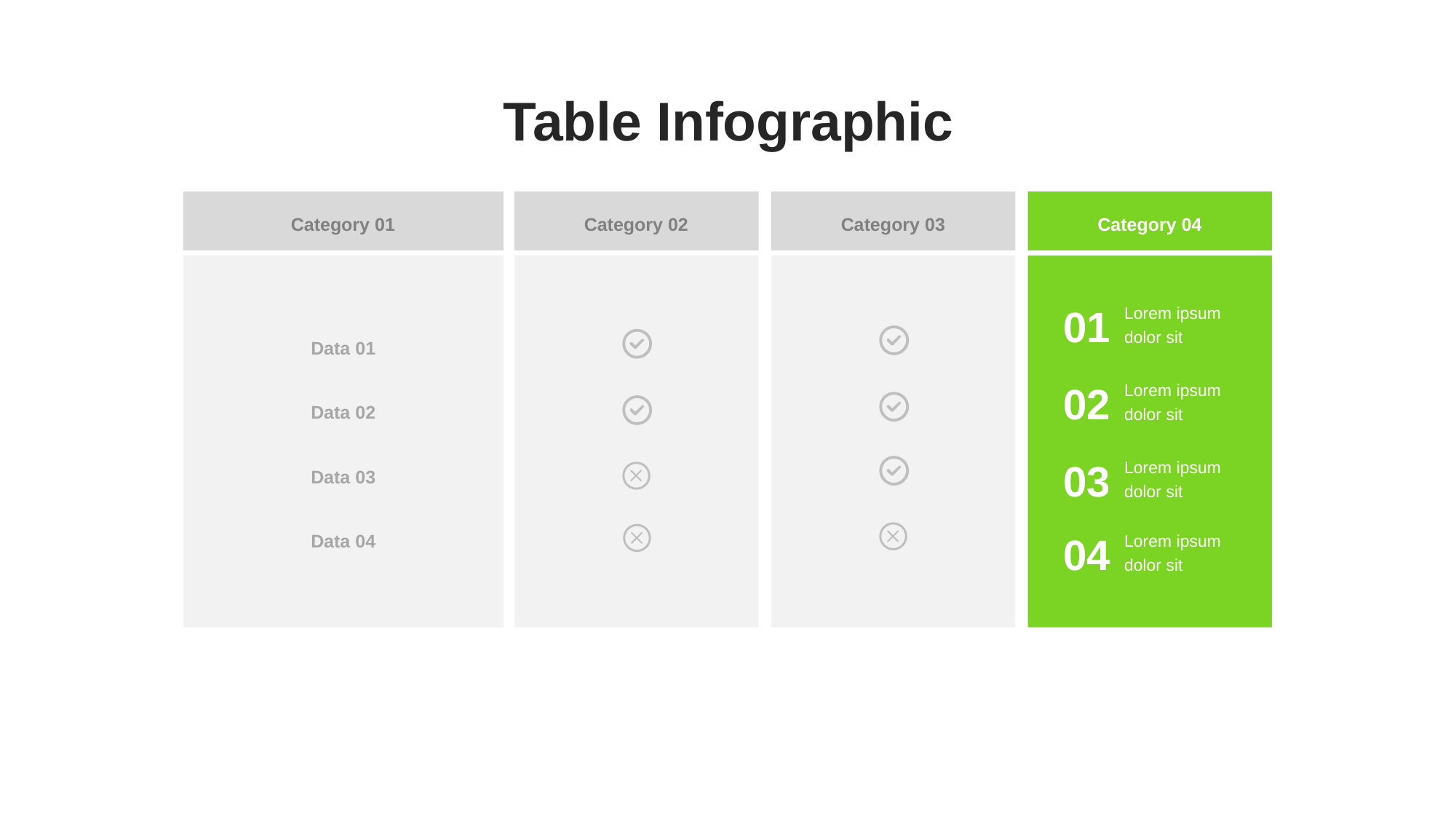

Table Infographic

Category 03
Category 02
Category 01
Category 04

Lorem ipsum dolor sit
01

Data 01
Lorem ipsum dolor sit
02

Data 02
Lorem ipsum dolor sit
03

Data 03

Lorem ipsum dolor sit

04
Data 04